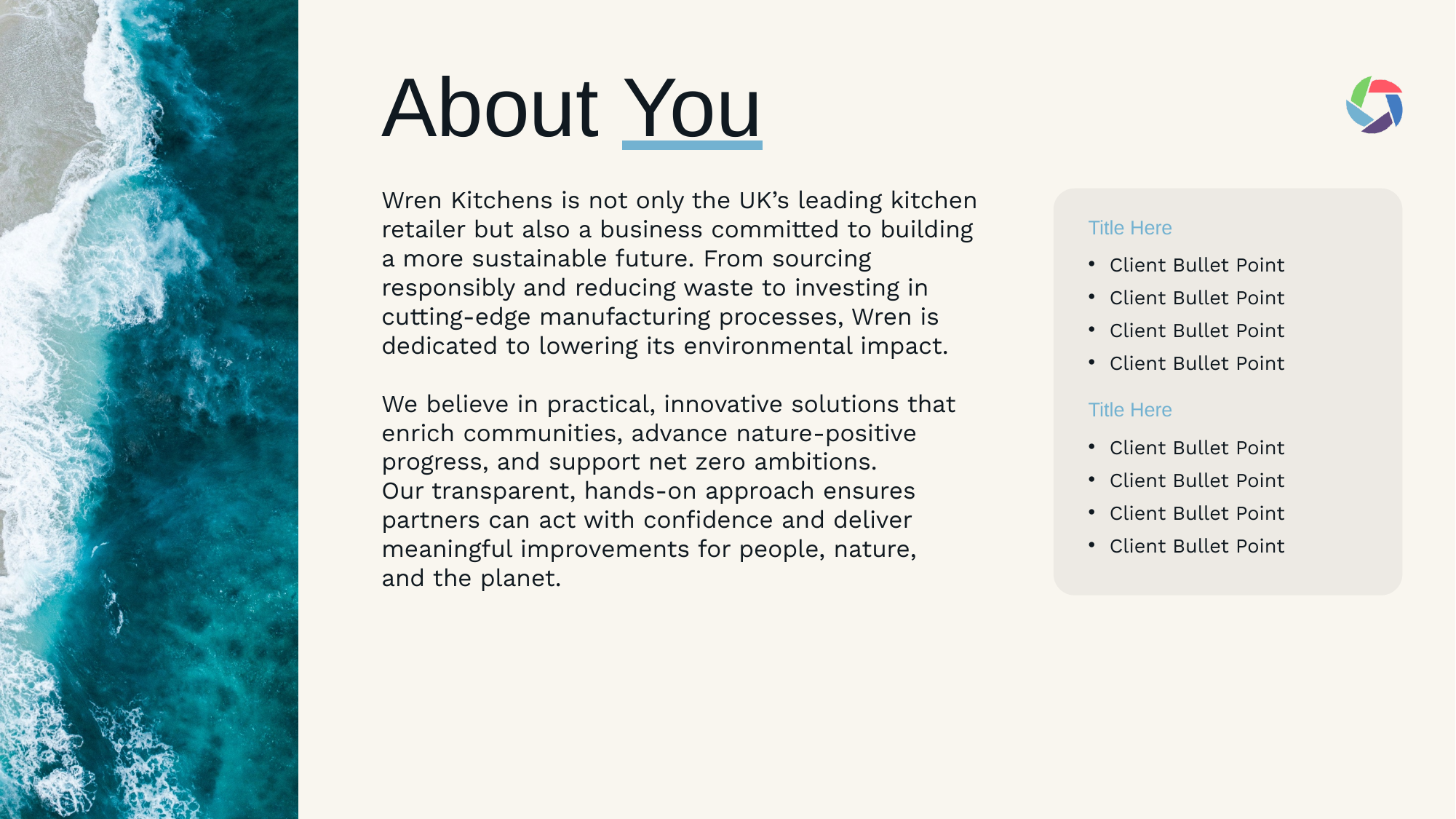

# About You
Wren Kitchens is not only the UK’s leading kitchen
retailer but also a business committed to building a more sustainable future. From sourcing responsibly and reducing waste to investing in cutting-edge manufacturing processes, Wren is dedicated to lowering its environmental impact.
We believe in practical, innovative solutions that enrich communities, advance nature-positive progress, and support net zero ambitions.
Our transparent, hands-on approach ensures partners can act with confidence and deliver meaningful improvements for people, nature,
and the planet.

Title Here
Client Bullet Point
Client Bullet Point
Client Bullet Point
Client Bullet Point

Title Here

Client Bullet Point
Client Bullet Point
Client Bullet Point
Client Bullet Point